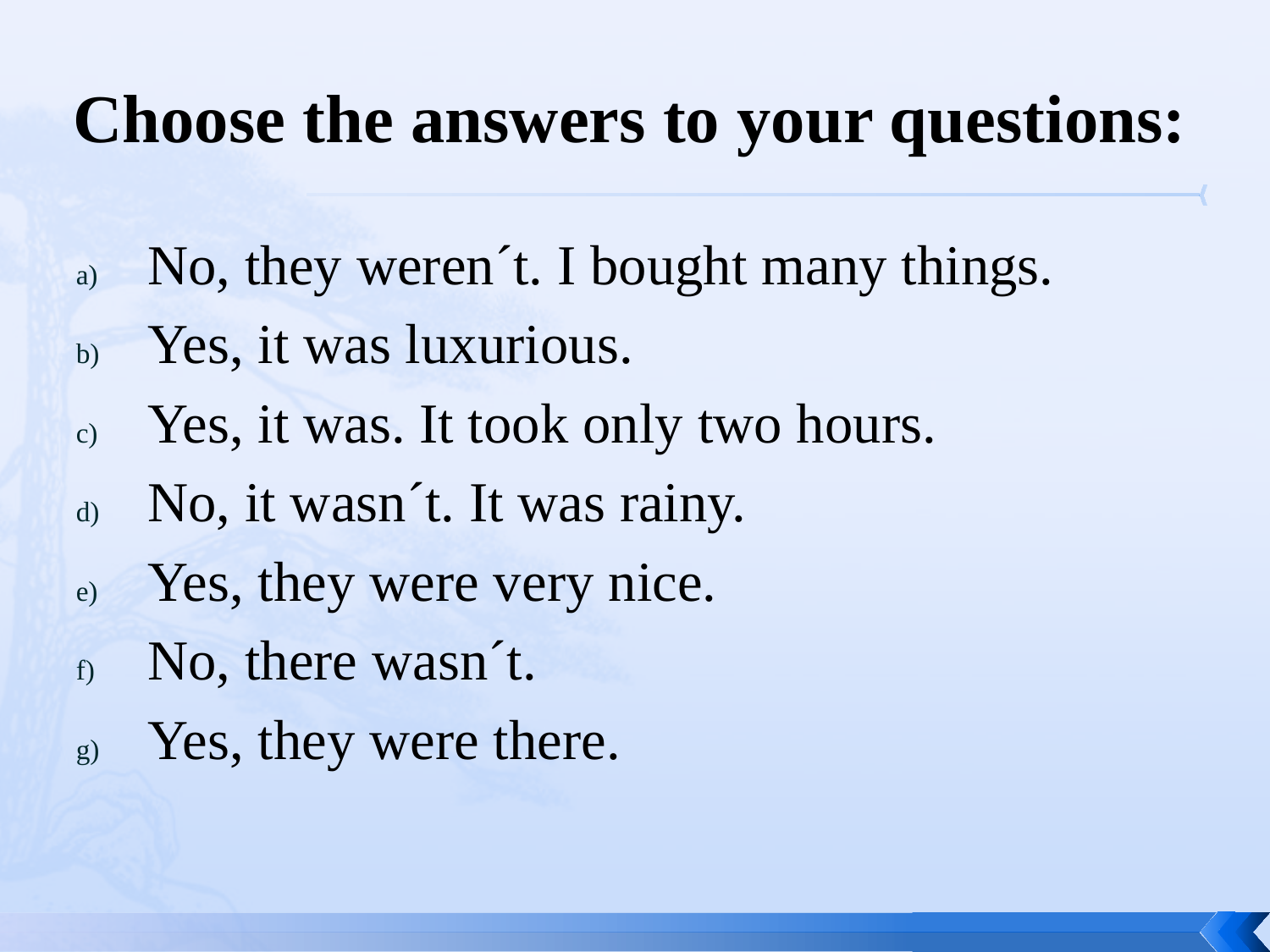

# Choose the answers to your questions:
No, they weren´t. I bought many things.
Yes, it was luxurious.
Yes, it was. It took only two hours.
No, it wasn´t. It was rainy.
Yes, they were very nice.
No, there wasn´t.
Yes, they were there.